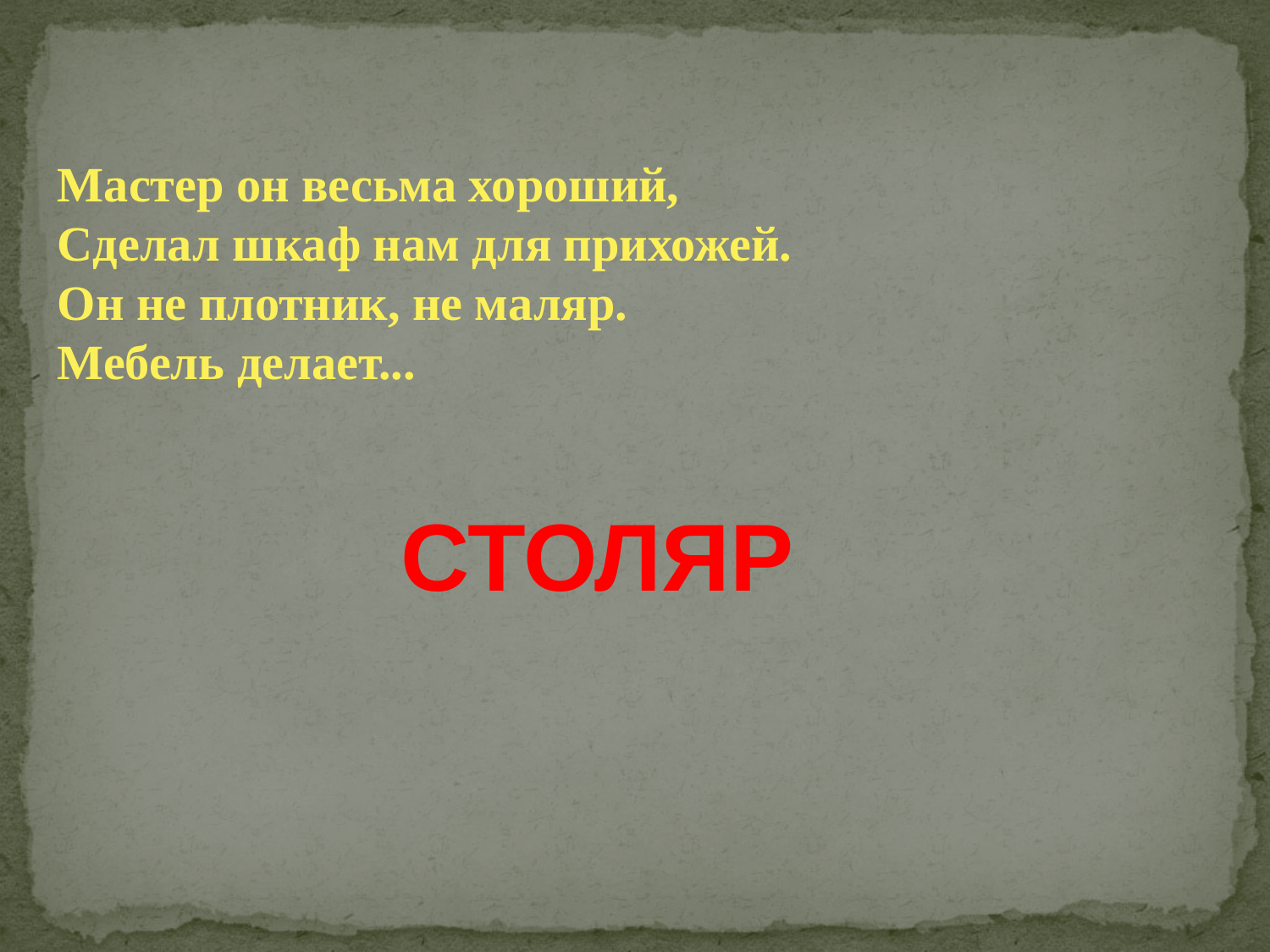

Мастер он весьма хороший,
Сделал шкаф нам для прихожей.
Он не плотник, не маляр.
Мебель делает...
СТОЛЯР